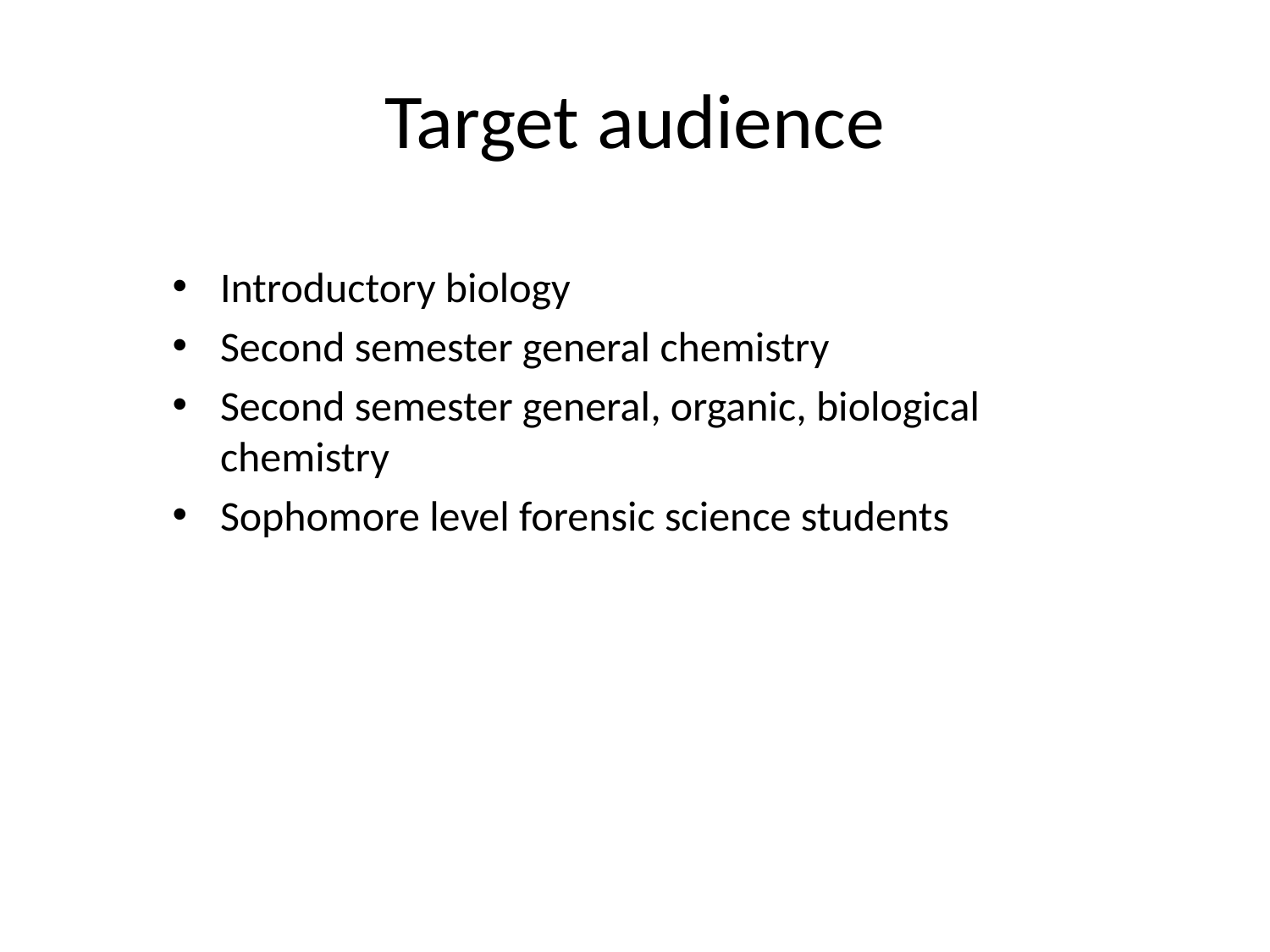

# Target audience
Introductory biology
Second semester general chemistry
Second semester general, organic, biological chemistry
Sophomore level forensic science students